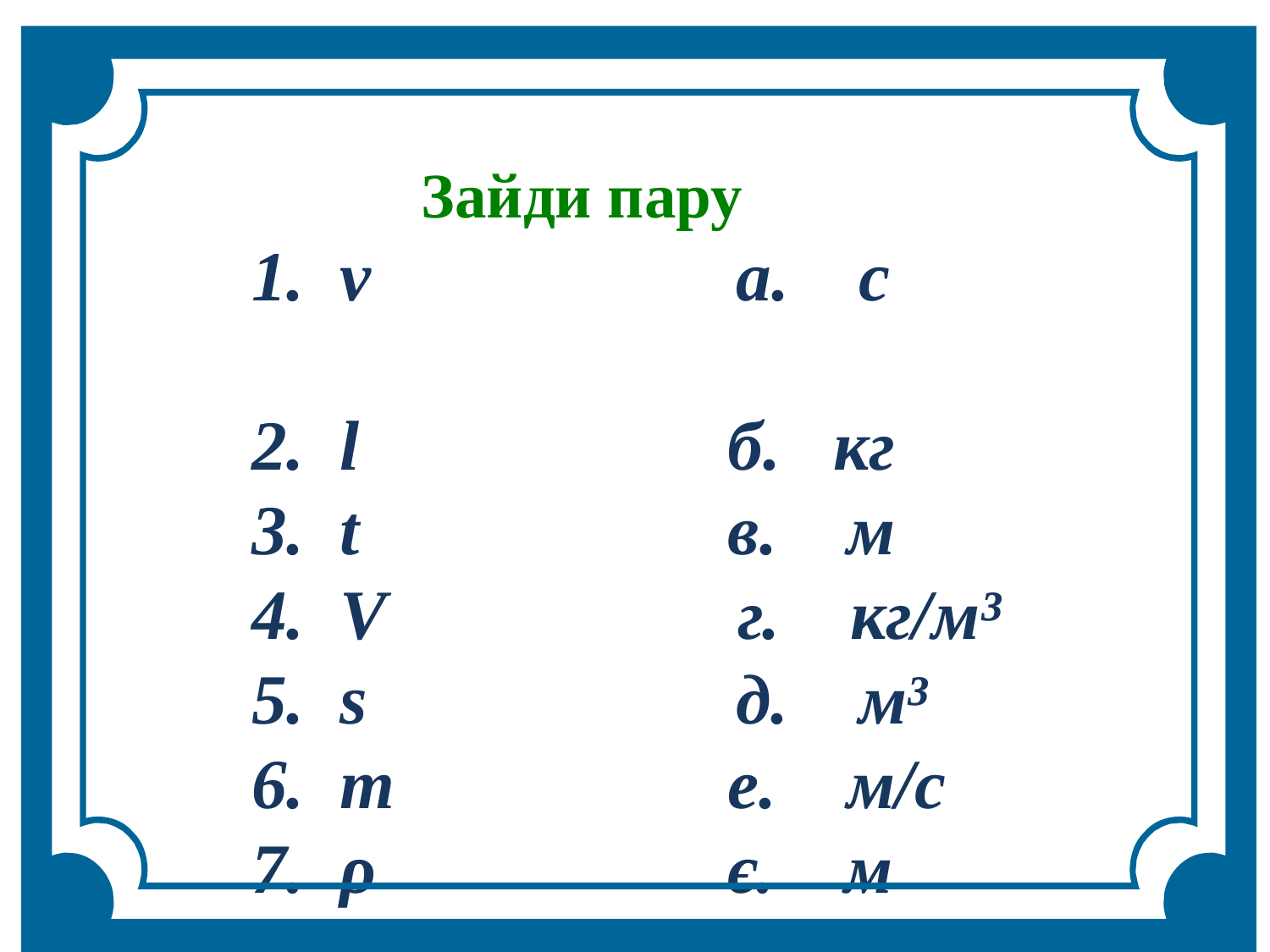

Зайди пару
          1.  v                       а.    с
          2.  l                     б.   кг
          3.  t                     в.    м
          4.  V                    г.    кг/м³
          5.  s                     д.    м³
          6.  m                   е.    м/с
          7.  ρ                    є.    м